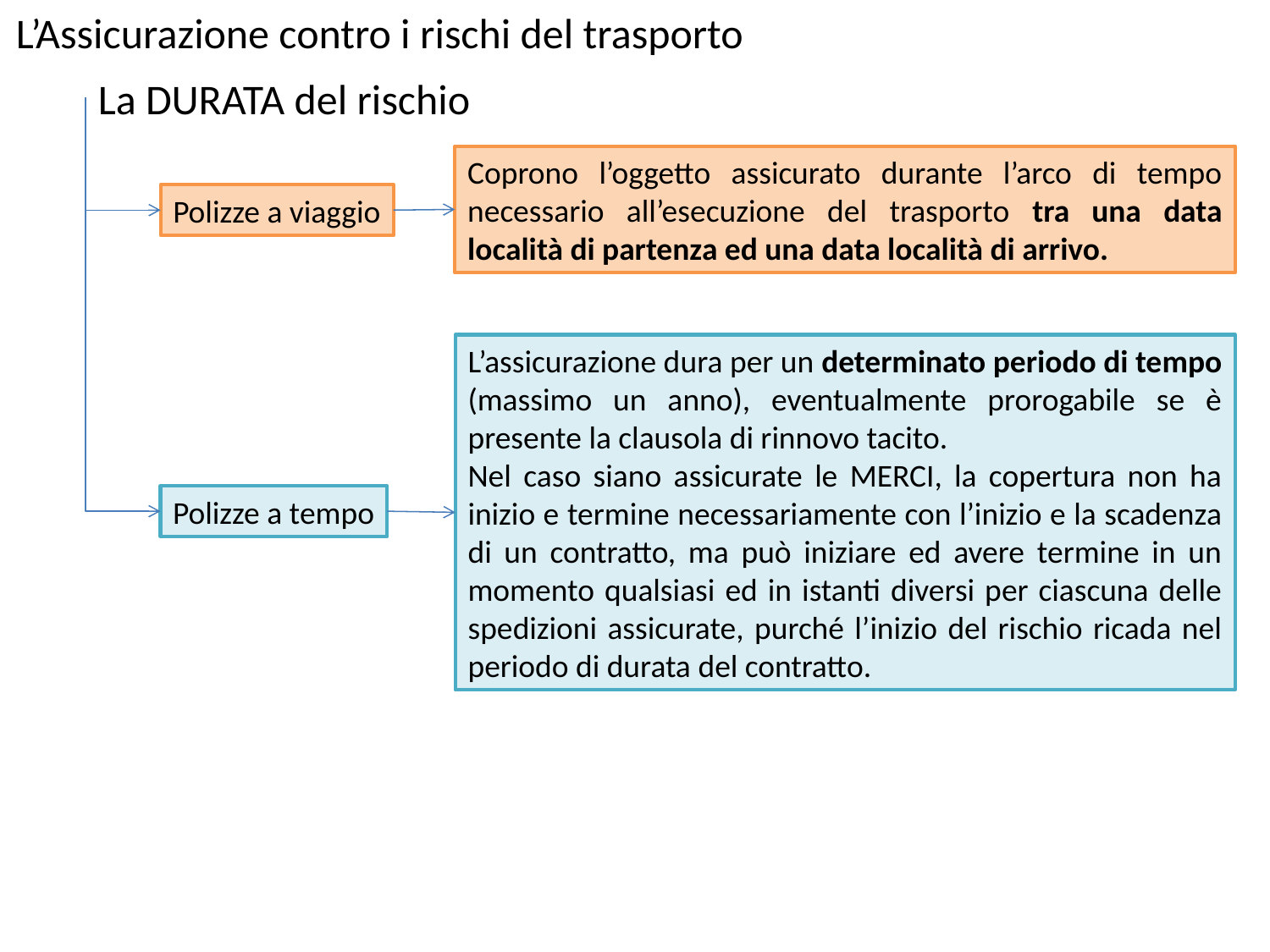

L’Assicurazione contro i rischi del trasporto
La DURATA del rischio
Coprono l’oggetto assicurato durante l’arco di tempo necessario all’esecuzione del trasporto tra una data località di partenza ed una data località di arrivo.
Polizze a viaggio
L’assicurazione dura per un determinato periodo di tempo (massimo un anno), eventualmente prorogabile se è presente la clausola di rinnovo tacito.
Nel caso siano assicurate le MERCI, la copertura non ha inizio e termine necessariamente con l’inizio e la scadenza di un contratto, ma può iniziare ed avere termine in un momento qualsiasi ed in istanti diversi per ciascuna delle spedizioni assicurate, purché l’inizio del rischio ricada nel periodo di durata del contratto.
Polizze a tempo